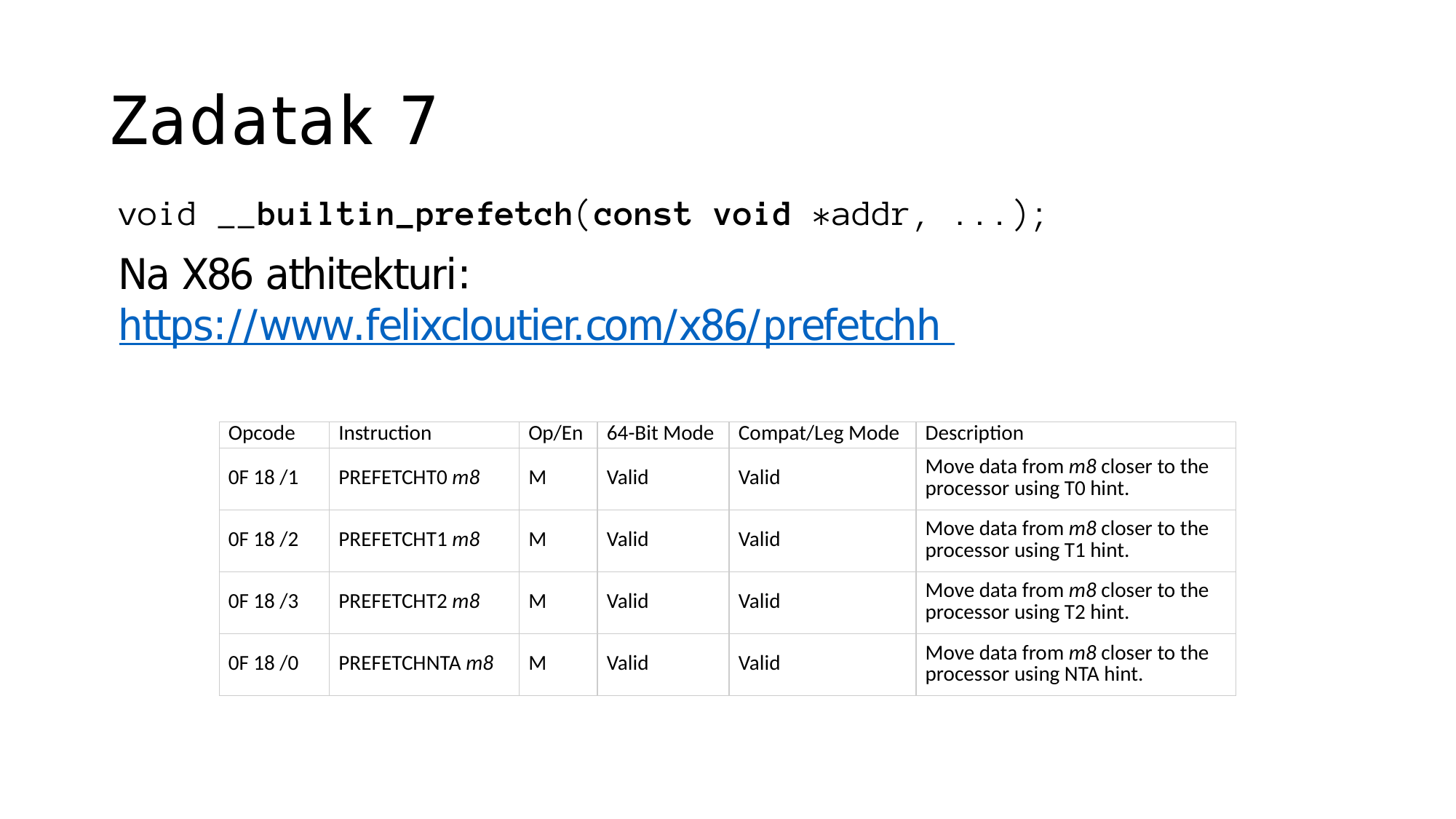

# Zadatak 7
void __builtin_prefetch(const void *addr, ...);

Na X86 athitekturi:
https://www.felixcloutier.com/x86/prefetchh
| Opcode | Instruction | Op/En | 64-Bit Mode | Compat/Leg Mode | Description |
| --- | --- | --- | --- | --- | --- |
| 0F 18 /1 | PREFETCHT0 m8 | M | Valid | Valid | Move data from m8 closer to the processor using T0 hint. |
| 0F 18 /2 | PREFETCHT1 m8 | M | Valid | Valid | Move data from m8 closer to the processor using T1 hint. |
| 0F 18 /3 | PREFETCHT2 m8 | M | Valid | Valid | Move data from m8 closer to the processor using T2 hint. |
| 0F 18 /0 | PREFETCHNTA m8 | M | Valid | Valid | Move data from m8 closer to the processor using NTA hint. |